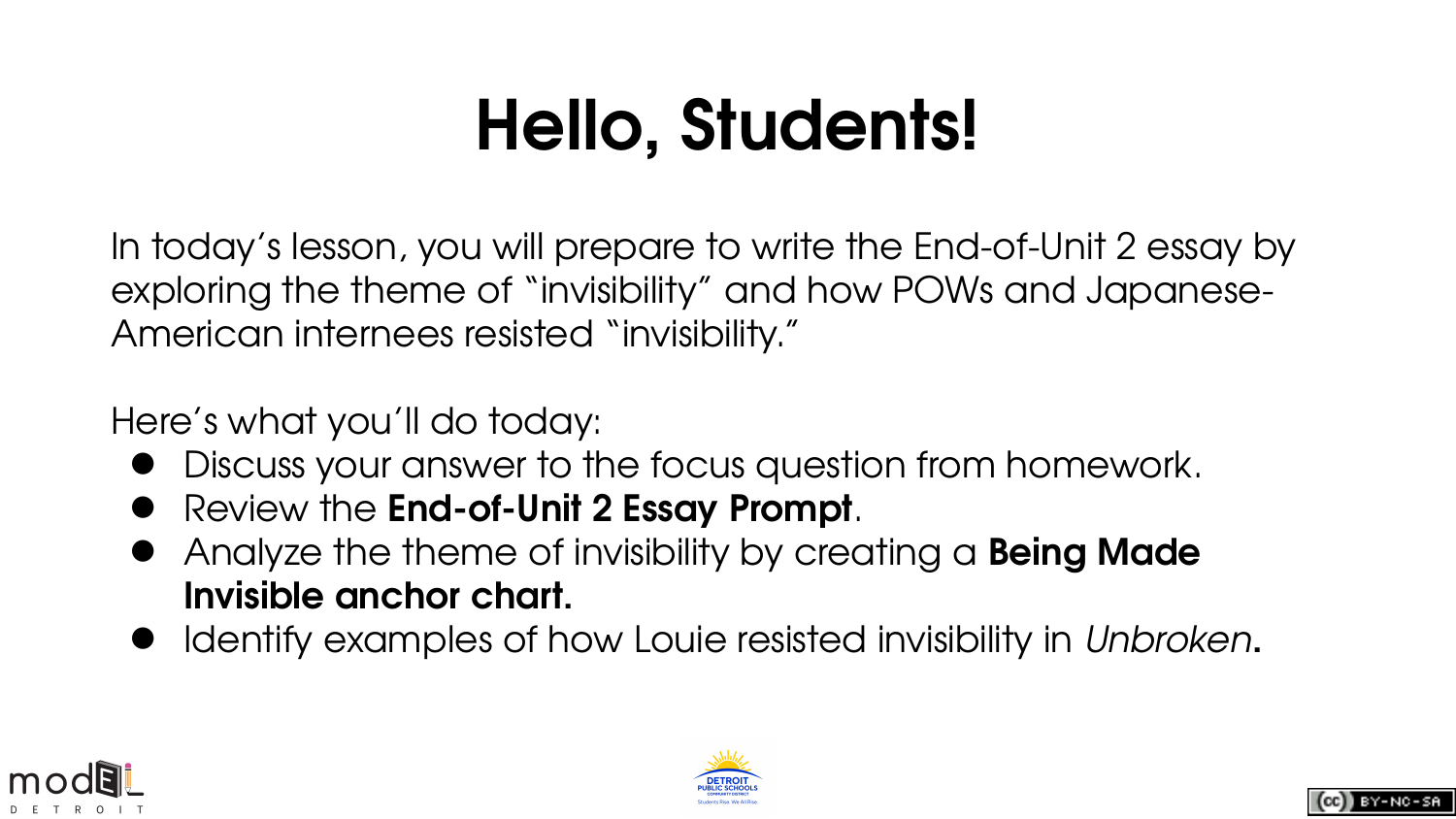

# Hello, Students!
In today’s lesson, you will prepare to write the End-of-Unit 2 essay by exploring the theme of “invisibility” and how POWs and Japanese-American internees resisted “invisibility.”

Here’s what you’ll do today:
Discuss your answer to the focus question from homework.
Review the End-of-Unit 2 Essay Prompt.
Analyze the theme of invisibility by creating a Being Made Invisible anchor chart.
Identify examples of how Louie resisted invisibility in Unbroken.